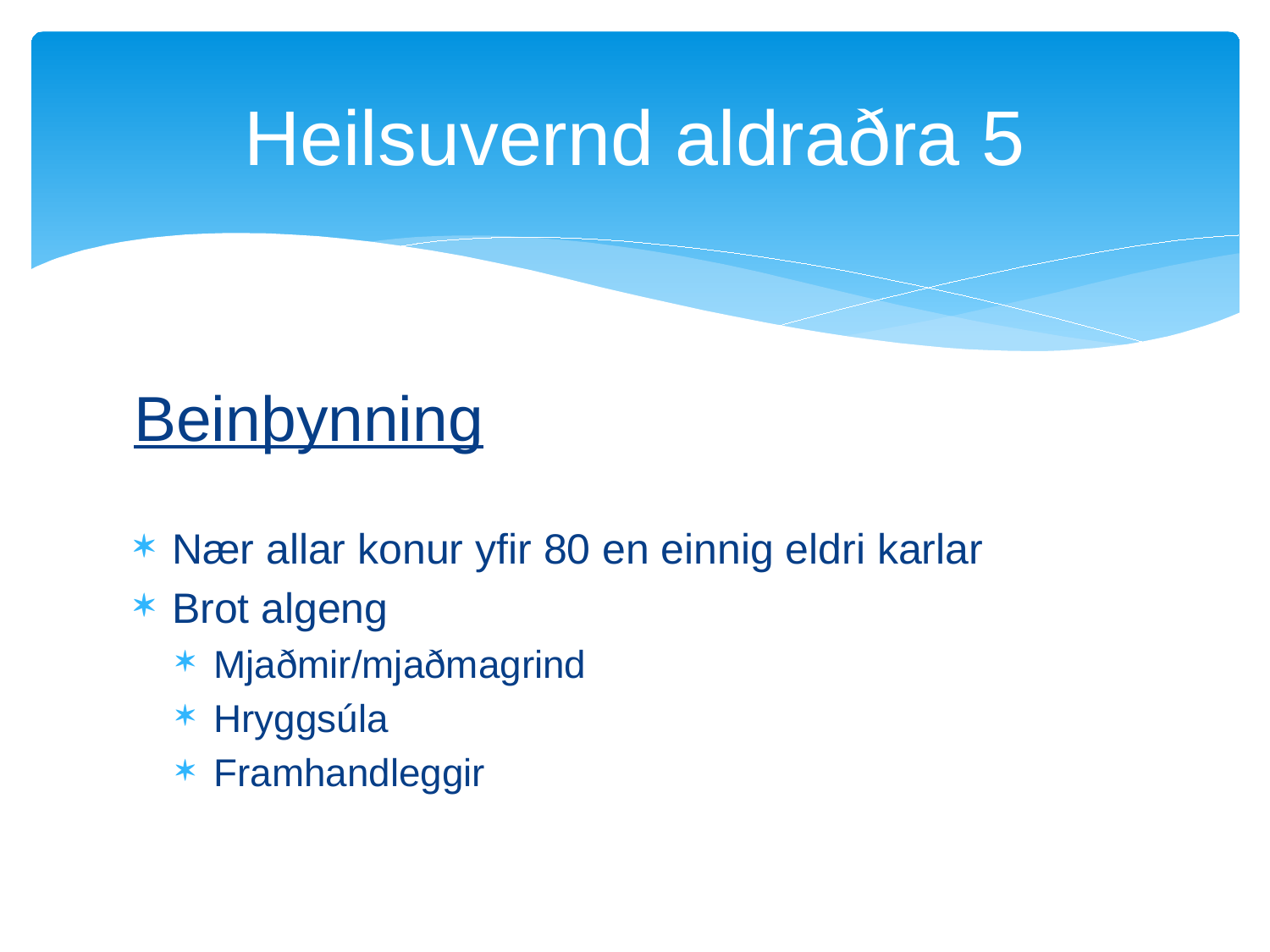

# Heilsuvernd aldraðra 5
Beinþynning

Nær allar konur yfir 80 en einnig eldri karlar
Brot algeng
Mjaðmir/mjaðmagrind
Hryggsúla
Framhandleggir